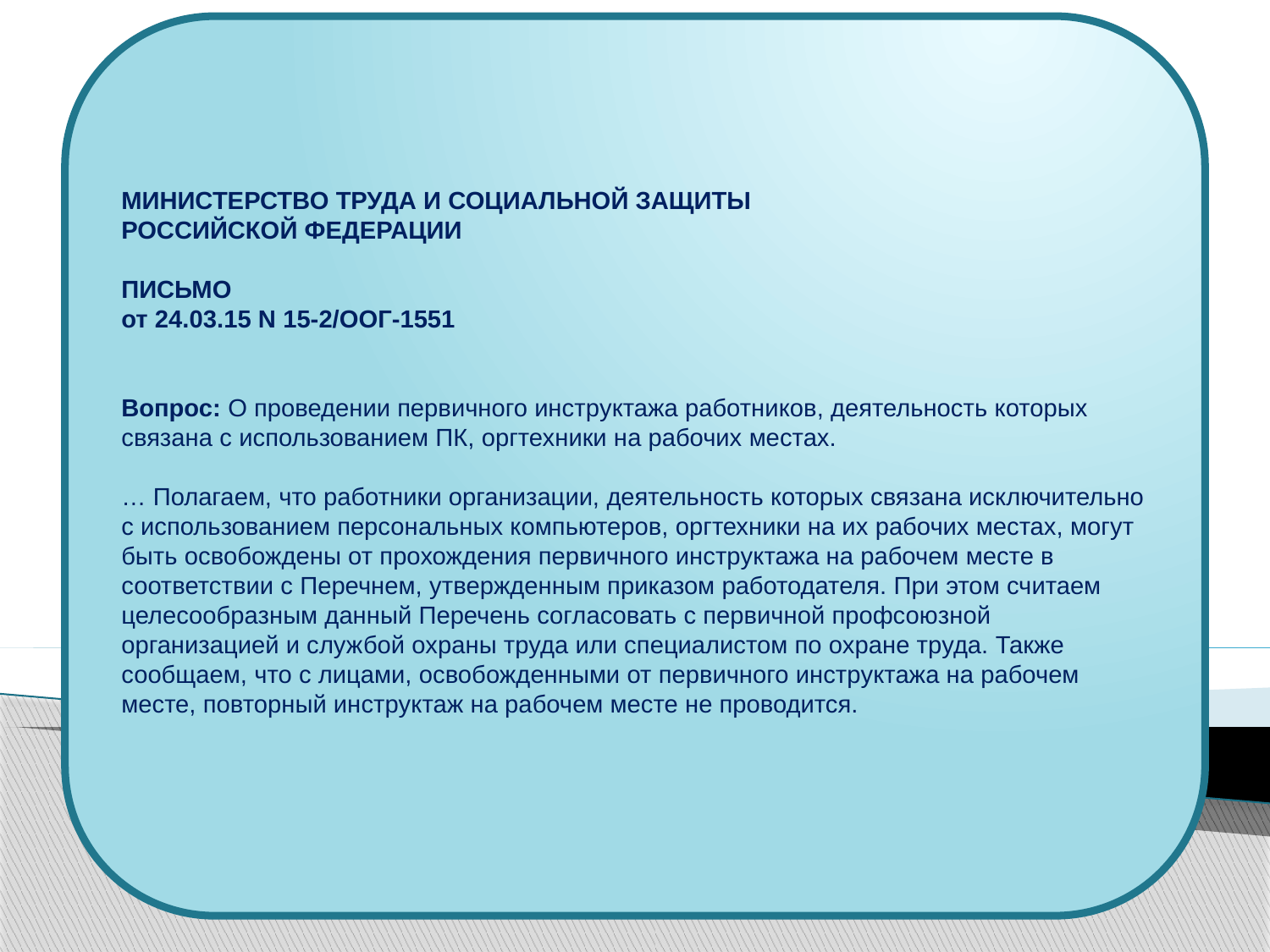

МИНИСТЕРСТВО ТРУДА И СОЦИАЛЬНОЙ ЗАЩИТЫ
РОССИЙСКОЙ ФЕДЕРАЦИИ
ПИСЬМО
от 24.03.15 N 15-2/ООГ-1551

Вопрос: О проведении первичного инструктажа работников, деятельность которых связана с использованием ПК, оргтехники на рабочих местах.

… Полагаем, что работники организации, деятельность которых связана исключительно с использованием персональных компьютеров, оргтехники на их рабочих местах, могут быть освобождены от прохождения первичного инструктажа на рабочем месте в соответствии с Перечнем, утвержденным приказом работодателя. При этом считаем целесообразным данный Перечень согласовать с первичной профсоюзной организацией и службой охраны труда или специалистом по охране труда. Также сообщаем, что с лицами, освобожденными от первичного инструктажа на рабочем месте, повторный инструктаж на рабочем месте не проводится.